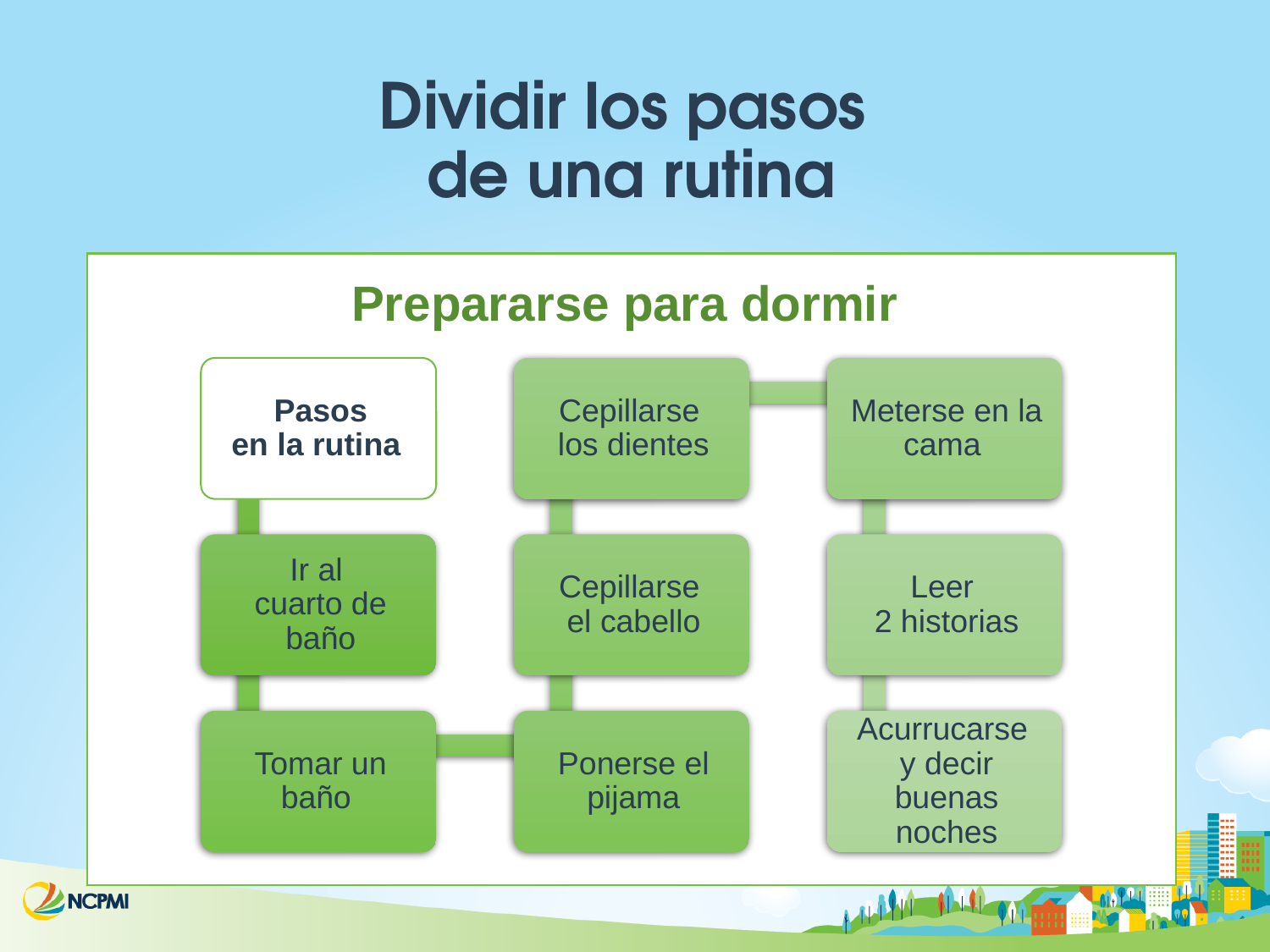

# Dividir los pasos de una rutina
Prepararse para dormir
Pasos
en la rutina
Ir al
cuarto de baño
Tomar un baño
Ponerse el pijama
Cepillarse
el cabello
Cepillarse
los dientes
Meterse en la cama
Leer
2 historias
Acurrucarse
y decir buenas noches